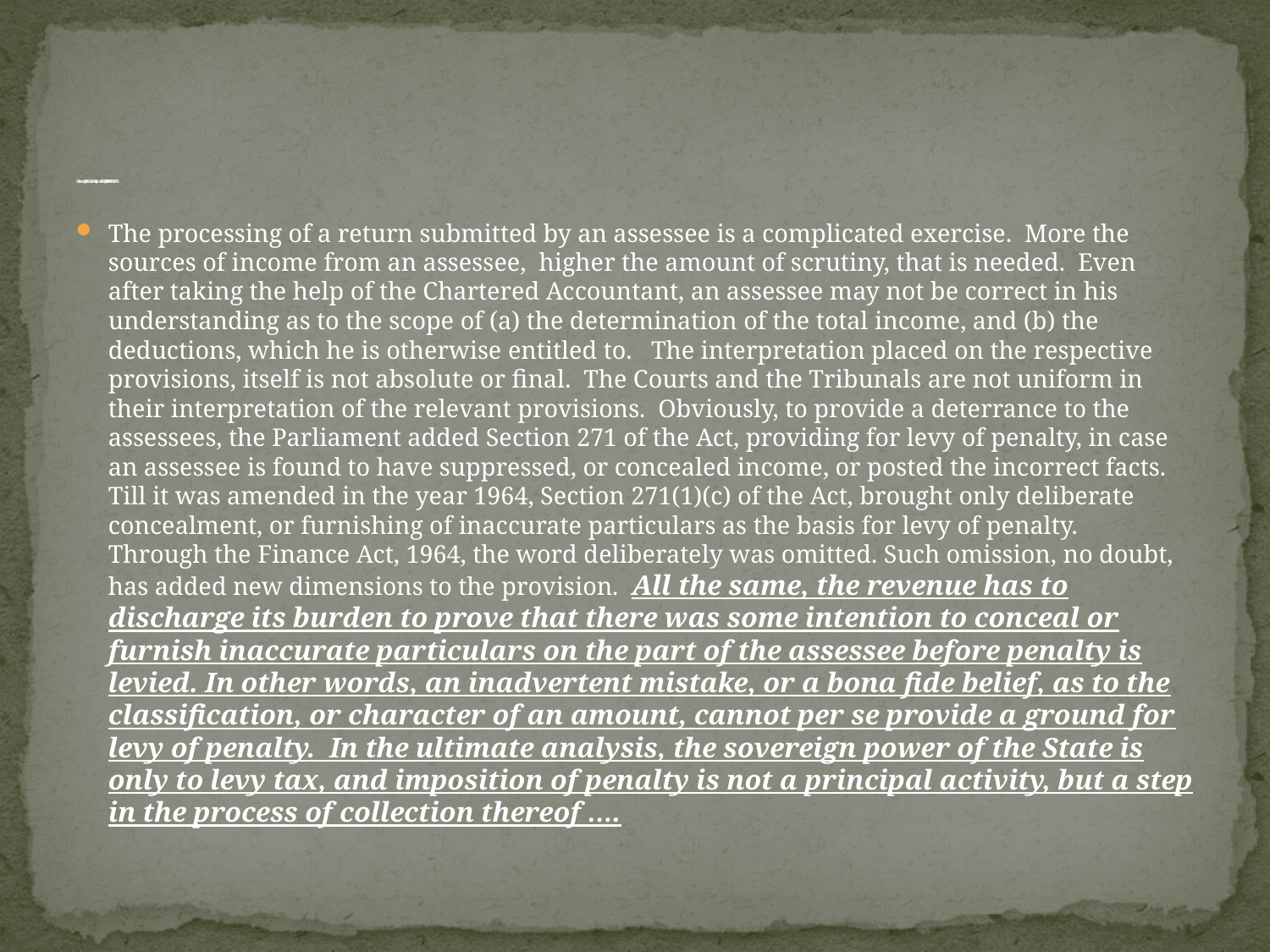

# M/s.Chennupati Tyre & Rubber Products, Vijayawada  T& AP high court I.T.T.A.No.190 of 2003 21-10-2014
The processing of a return submitted by an assessee is a complicated exercise.  More the sources of income from an assessee,  higher the amount of scrutiny, that is needed.  Even after taking the help of the Chartered Accountant, an assessee may not be correct in his understanding as to the scope of (a) the determination of the total income, and (b) the deductions, which he is otherwise entitled to.   The interpretation placed on the respective provisions, itself is not absolute or final.  The Courts and the Tribunals are not uniform in their interpretation of the relevant provisions.  Obviously, to provide a deterrance to the assessees, the Parliament added Section 271 of the Act, providing for levy of penalty, in case an assessee is found to have suppressed, or concealed income, or posted the incorrect facts.  Till it was amended in the year 1964, Section 271(1)(c) of the Act, brought only deliberate concealment, or furnishing of inaccurate particulars as the basis for levy of penalty.   Through the Finance Act, 1964, the word deliberately was omitted. Such omission, no doubt, has added new dimensions to the provision.  All the same, the revenue has to discharge its burden to prove that there was some intention to conceal or furnish inaccurate particulars on the part of the assessee before penalty is levied. In other words, an inadvertent mistake, or a bona fide belief, as to the classification, or character of an amount, cannot per se provide a ground for levy of penalty.  In the ultimate analysis, the sovereign power of the State is only to levy tax, and imposition of penalty is not a principal activity, but a step in the process of collection thereof ….